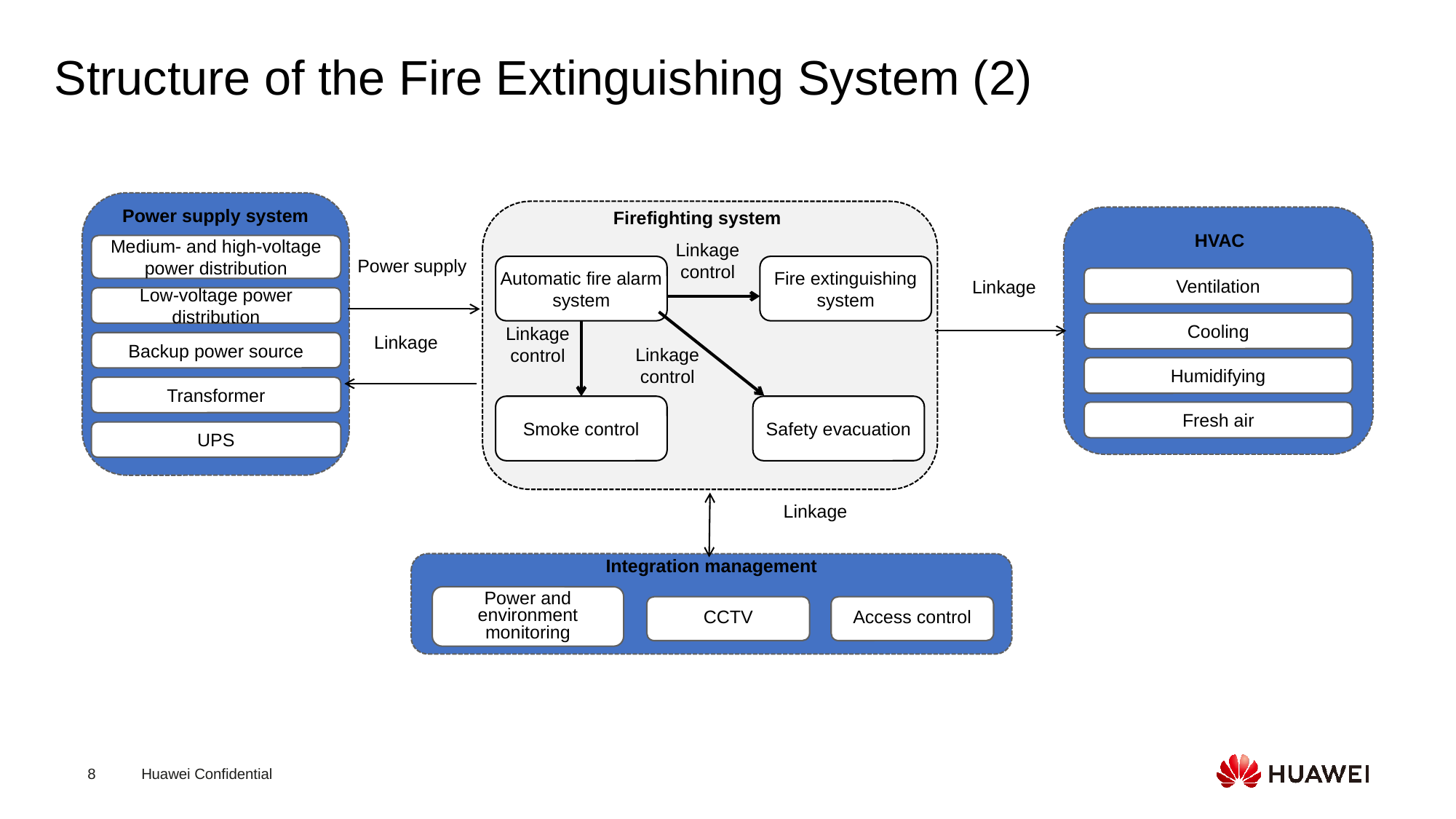

# Structure of the Fire Extinguishing System (2)

Power supply system
Medium- and high-voltage power distribution
Low-voltage power distribution
Backup power source
Transformer
UPS

Automatic fire alarm system
Fire extinguishing system
Smoke control
Safety evacuation
Firefighting system

HVAC
Ventilation
Cooling
Humidifying
Fresh air
Linkage control
Power supply
Linkage
Linkage
Linkage control
Linkage control
Linkage
Integration management

Power and environment monitoring
CCTV
Access control